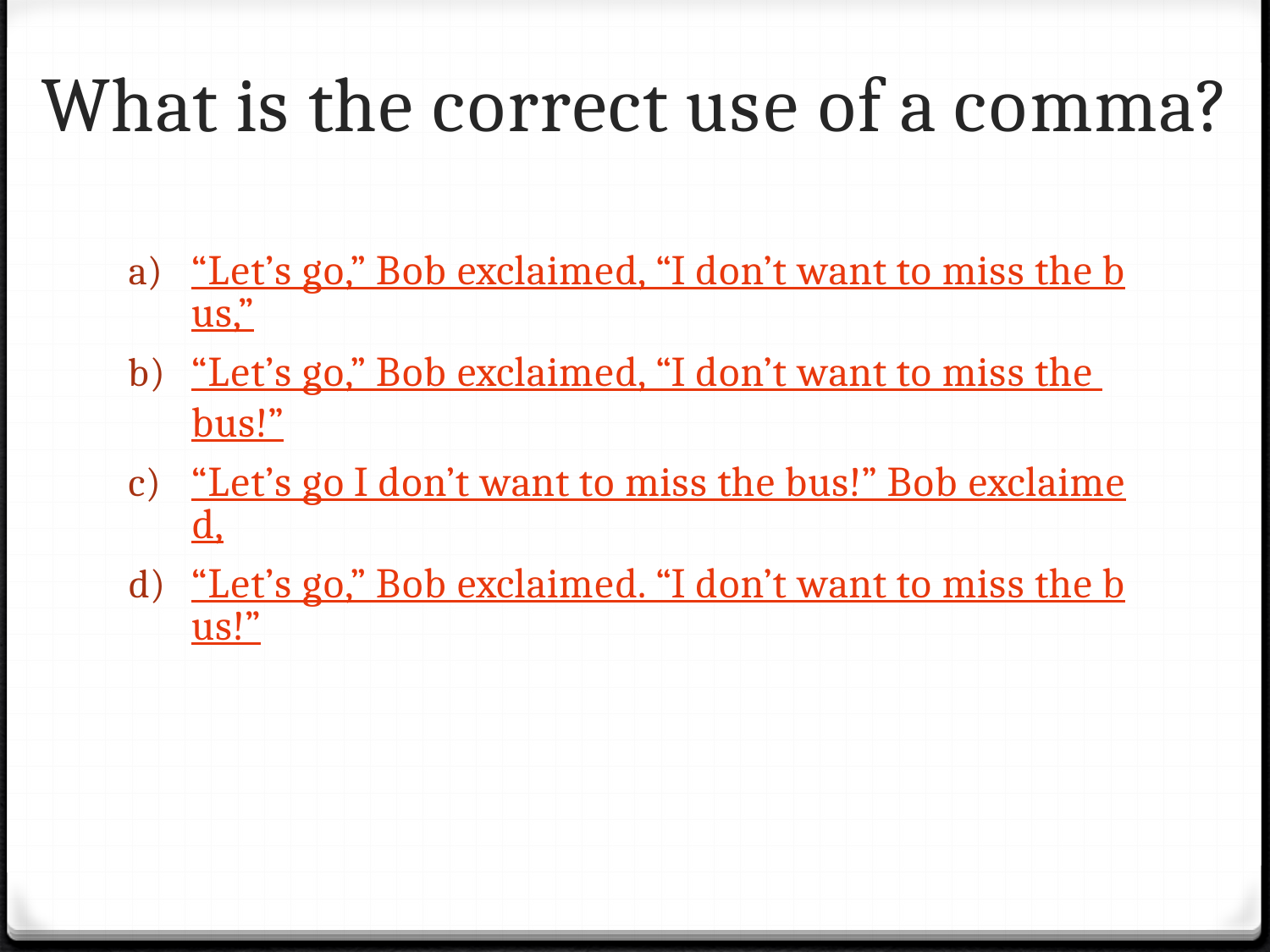

# What is the correct use of a comma?
“Let’s go,” Bob exclaimed, “I don’t want to miss the bus,”
“Let’s go,” Bob exclaimed, “I don’t want to miss the bus!”
“Let’s go I don’t want to miss the bus!” Bob exclaimed,
“Let’s go,” Bob exclaimed. “I don’t want to miss the bus!”